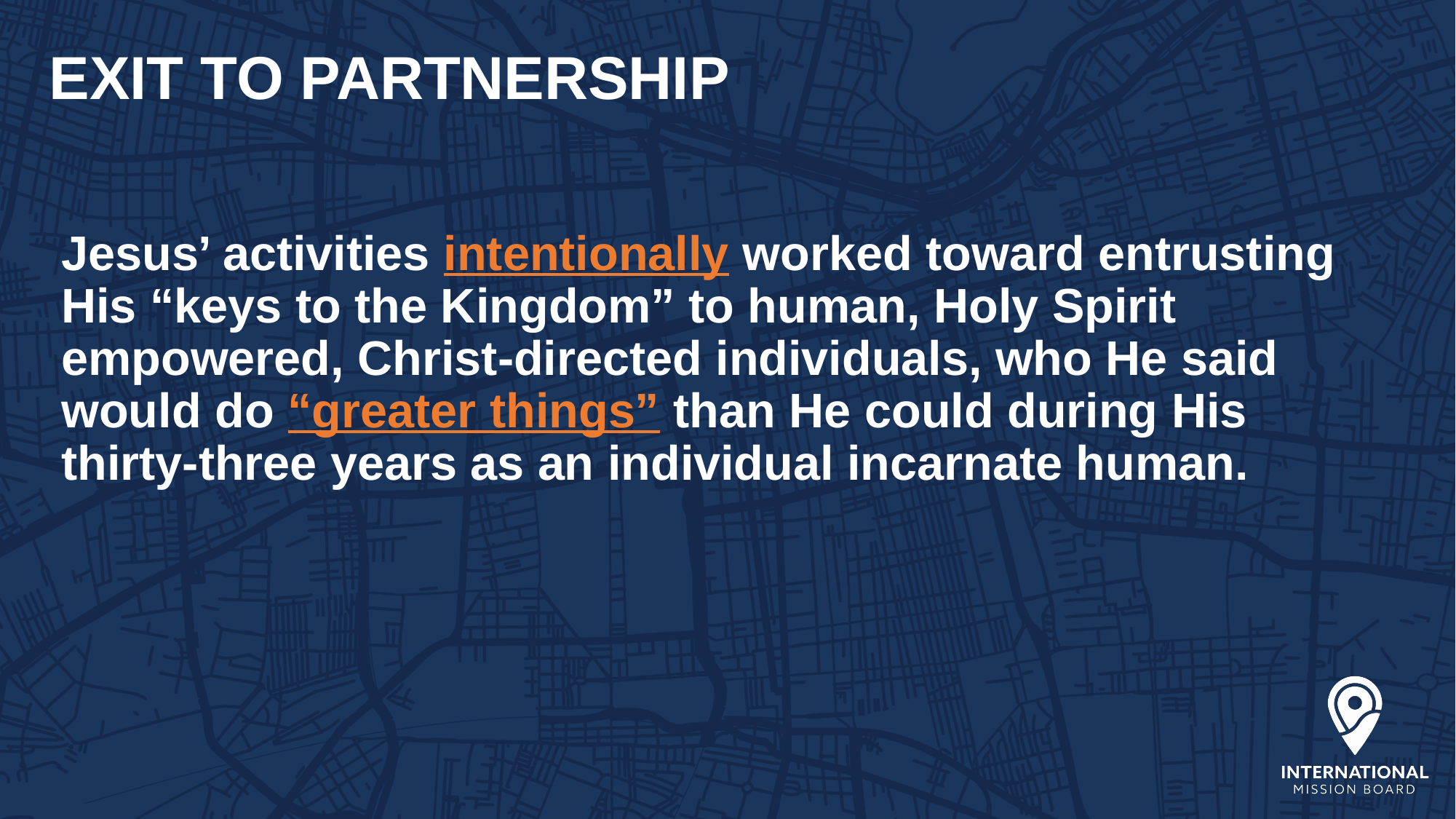

# EXIT TO PARTNERSHIP
Jesus’ activities intentionally worked toward entrusting His “keys to the Kingdom” to human, Holy Spirit empowered, Christ-directed individuals, who He said would do “greater things” than He could during His thirty-three years as an individual incarnate human.